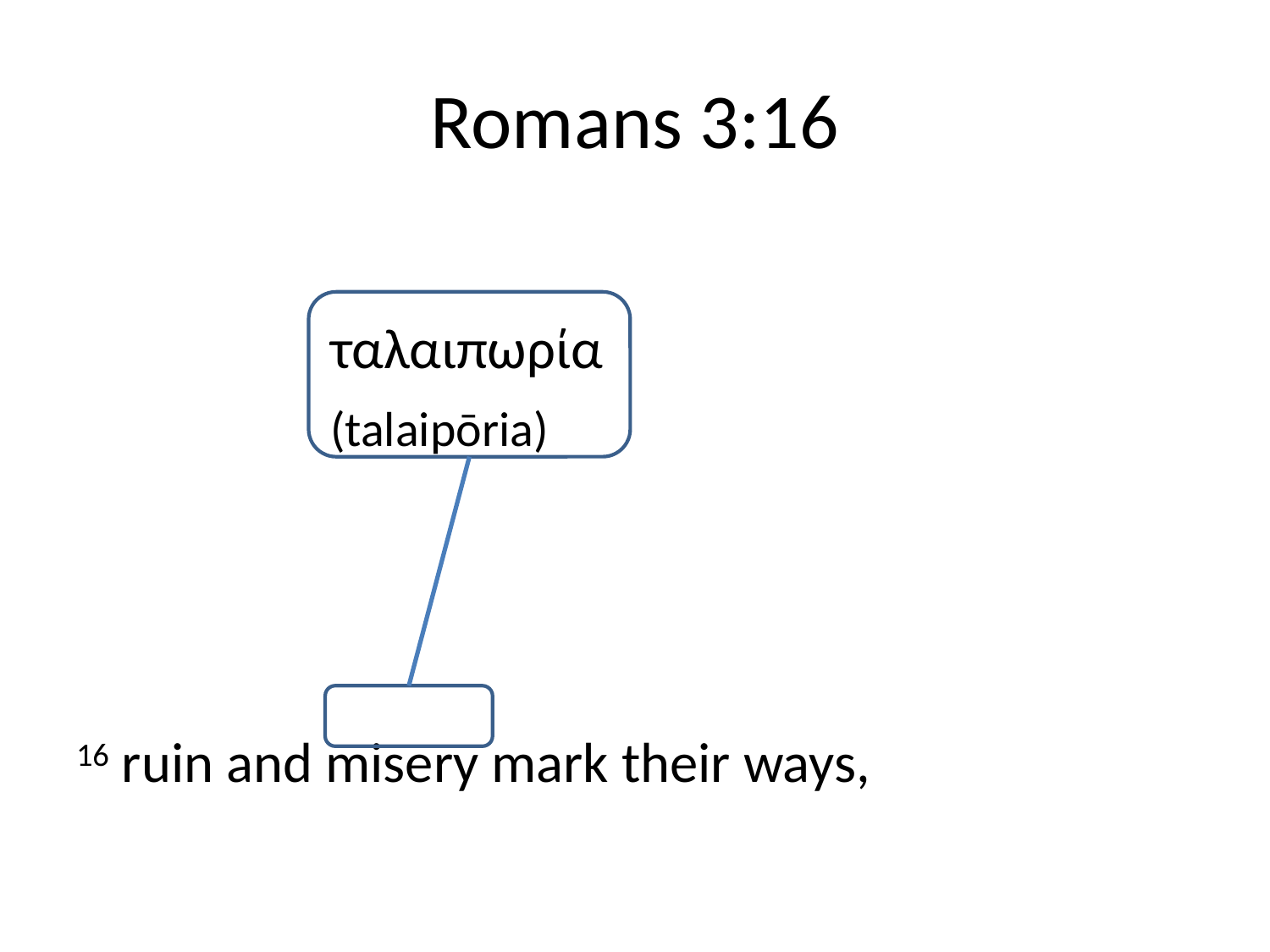

# Romans 3:16

		ταλαιπωρία
		(talaipōria)

16 ruin and misery mark their ways,